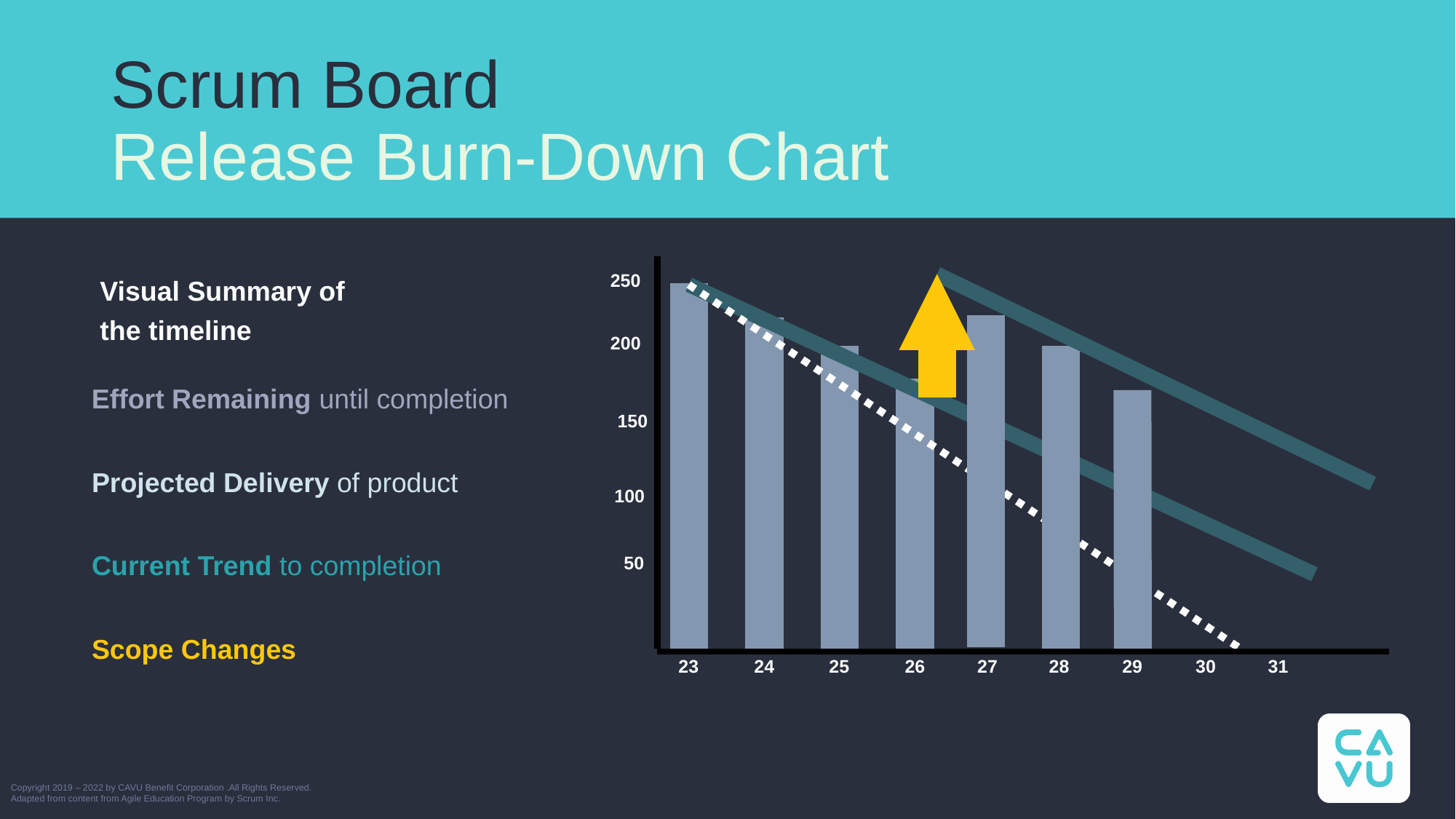

# Scrum Board  Release Burn-Down Chart
Visual Summary of
the timeline
250
200
150
100
50
23
24
25
26
27
28
29
30
31
Effort Remaining until completion
Projected Delivery of product
Current Trend to completion
Scope Changes